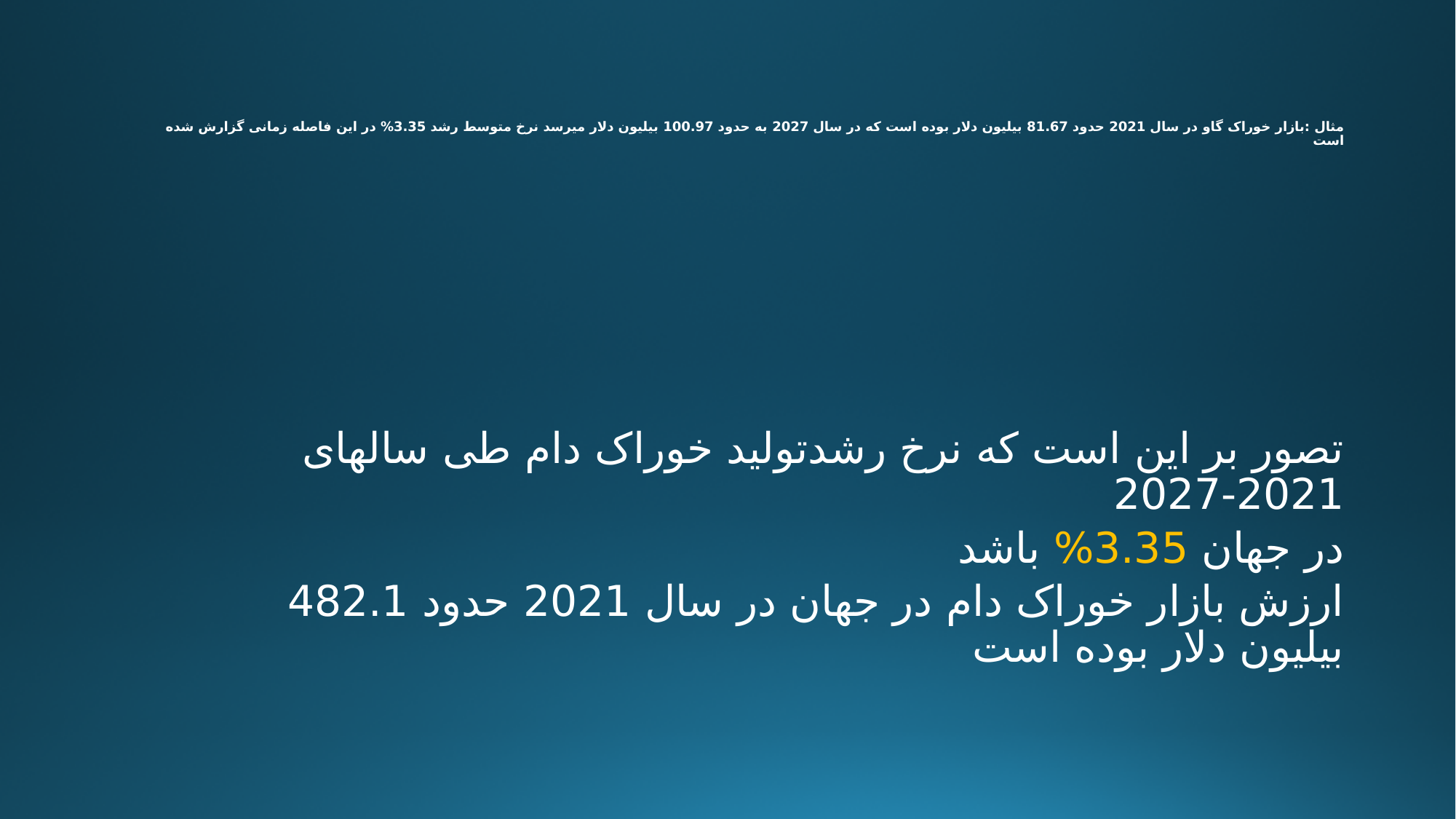

# مثال :بازار خوراک گاو در سال 2021 حدود 81.67 بیلیون دلار بوده است که در سال 2027 به حدود 100.97 بیلیون دلار میرسد نرخ متوسط رشد 3.35% در این فاصله زمانی گزارش شده است

تصور بر این است که نرخ رشدتولید خوراک دام طی سالهای 2021-2027
 در جهان 3.35% باشد
ارزش بازار خوراک دام در جهان در سال 2021 حدود 482.1 بیلیون دلار بوده است